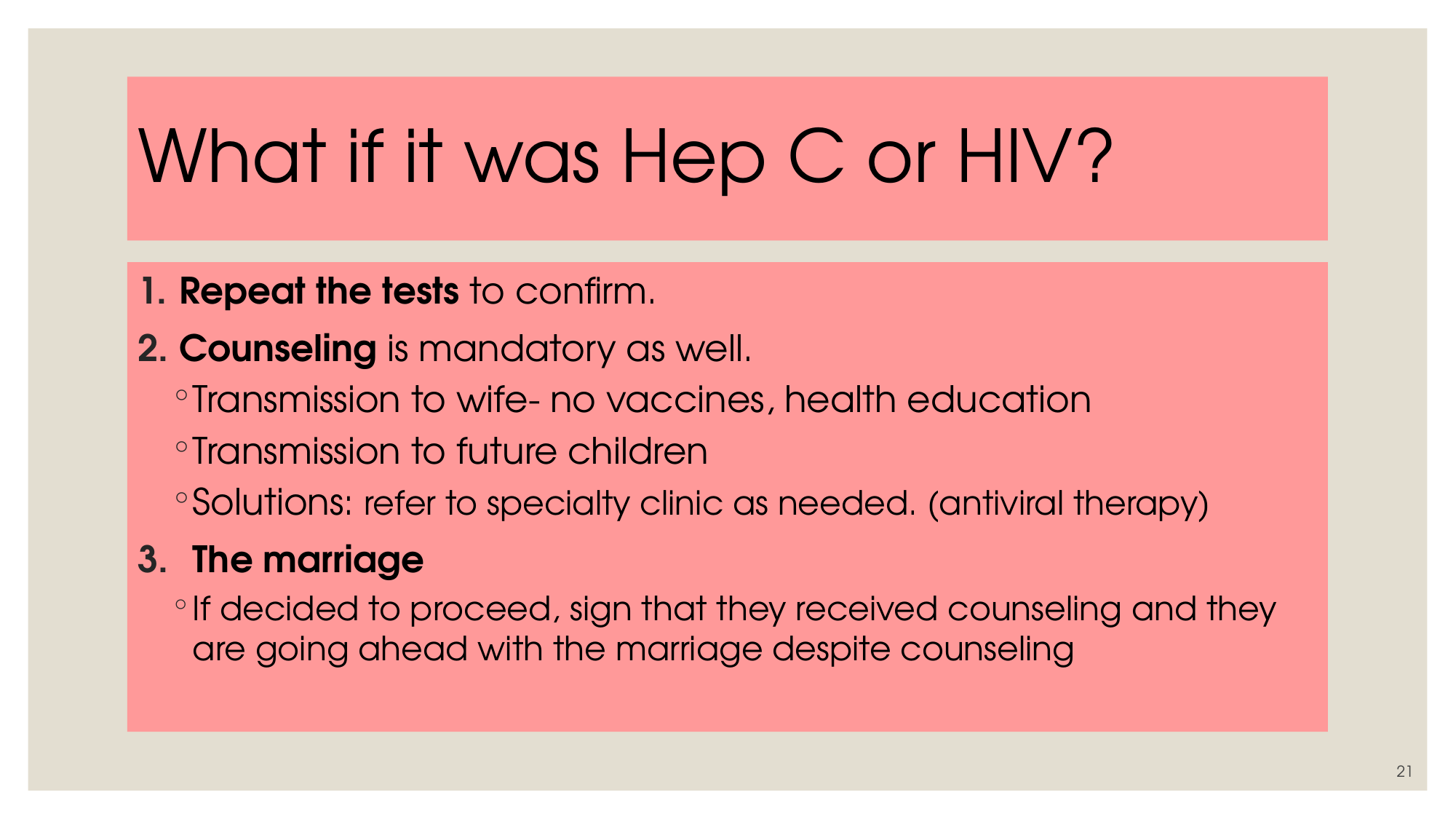

# What if it was Hep C or HIV?
Repeat the tests to confirm.
Counseling is mandatory as well.
Transmission to wife- no vaccines, health education
Transmission to future children
Solutions: refer to specialty clinic as needed. (antiviral therapy)
The marriage
If decided to proceed, sign that they received counseling and they are going ahead with the marriage despite counseling

21